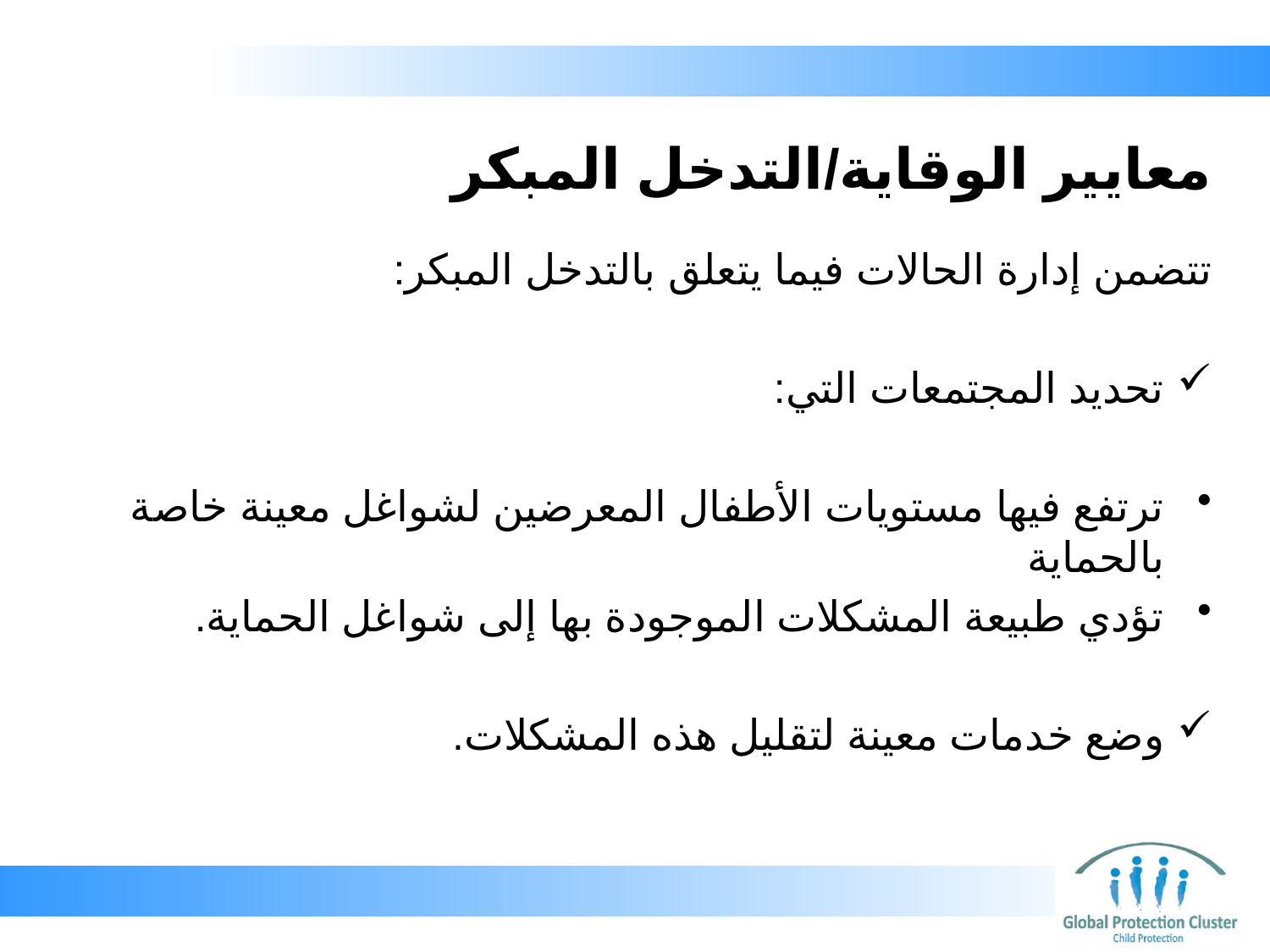

# معايير الوقاية/التدخل المبكر
تتضمن إدارة الحالات فيما يتعلق بالتدخل المبكر:

تحديد المجتمعات التي:

ترتفع فيها مستويات الأطفال المعرضين لشواغل معينة خاصة بالحماية
تؤدي طبيعة المشكلات الموجودة بها إلى شواغل الحماية.

وضع خدمات معينة لتقليل هذه المشكلات.